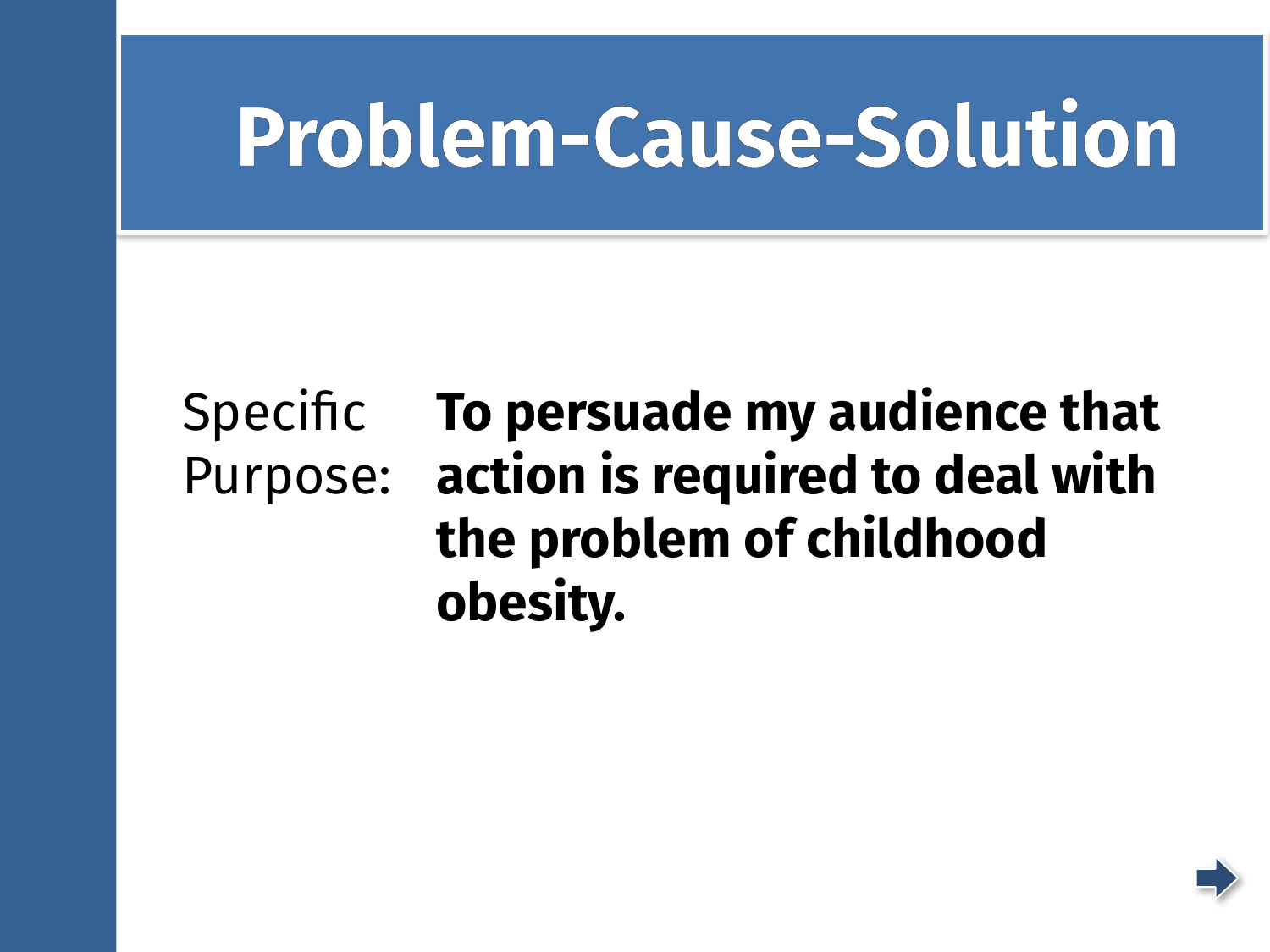

# Problem-Cause-Solution
| Specific Purpose: | To persuade my audience that action is required to deal with the problem of childhood obesity. |
| --- | --- |